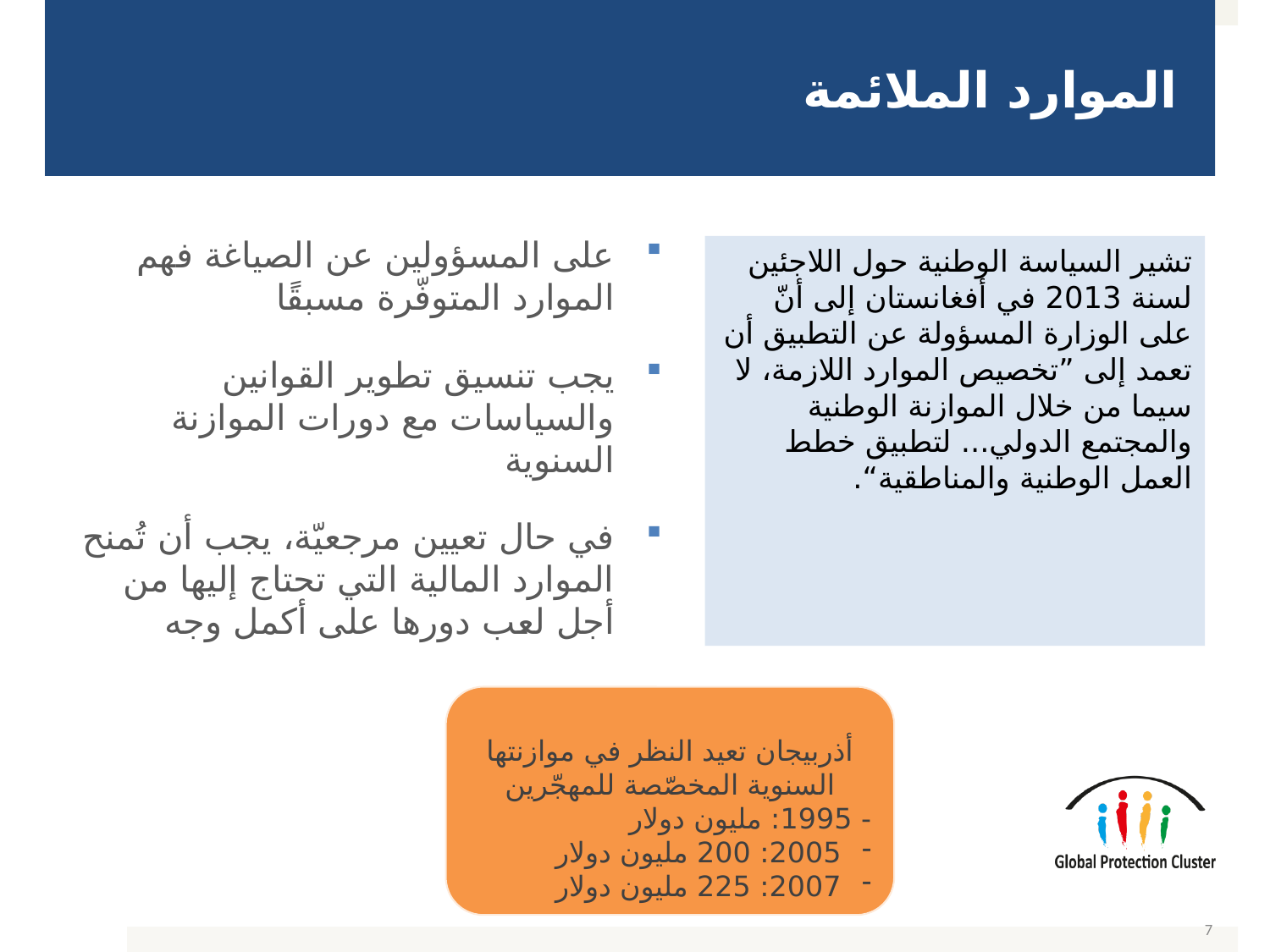

# الموارد الملائمة
على المسؤولين عن الصياغة فهم الموارد المتوفّرة مسبقًا
يجب تنسيق تطوير القوانين والسياسات مع دورات الموازنة السنوية
في حال تعيين مرجعيّة، يجب أن تُمنح الموارد المالية التي تحتاج إليها من أجل لعب دورها على أكمل وجه
تشير السياسة الوطنية حول اللاجئين لسنة 2013 في أفغانستان إلى أنّ على الوزارة المسؤولة عن التطبيق أن تعمد إلى ”تخصيص الموارد اللازمة، لا سيما من خلال الموازنة الوطنية والمجتمع الدولي... لتطبيق خطط العمل الوطنية والمناطقية“.

أذربيجان تعيد النظر في موازنتها السنوية المخصّصة للمهجّرين
- 1995: مليون دولار
2005: 200 مليون دولار
2007: 225 مليون دولار